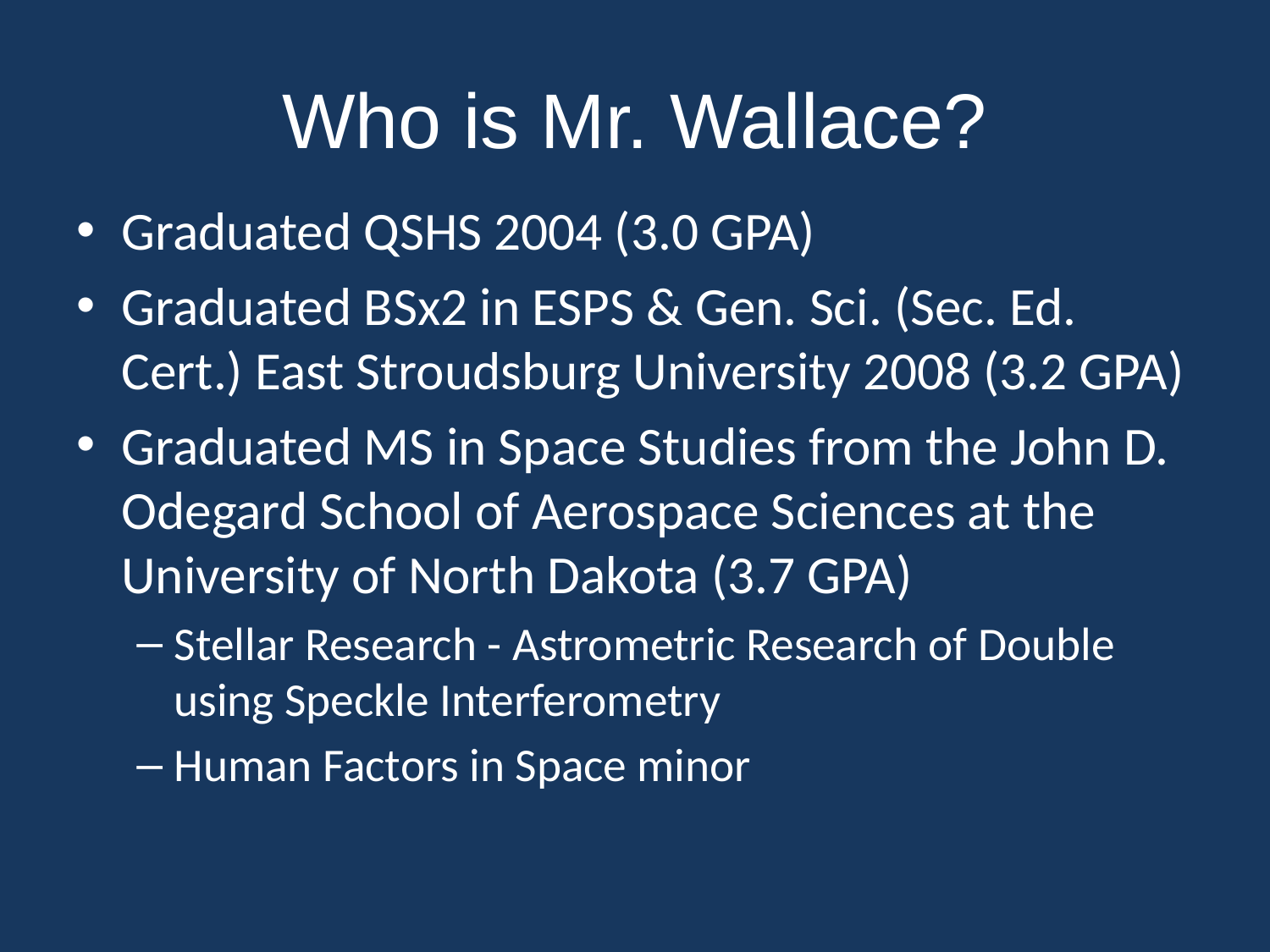

# Who is Mr. Wallace?
Graduated QSHS 2004 (3.0 GPA)
Graduated BSx2 in ESPS & Gen. Sci. (Sec. Ed. Cert.) East Stroudsburg University 2008 (3.2 GPA)
Graduated MS in Space Studies from the John D. Odegard School of Aerospace Sciences at the University of North Dakota (3.7 GPA)
Stellar Research - Astrometric Research of Double  using Speckle Interferometry
Human Factors in Space minor